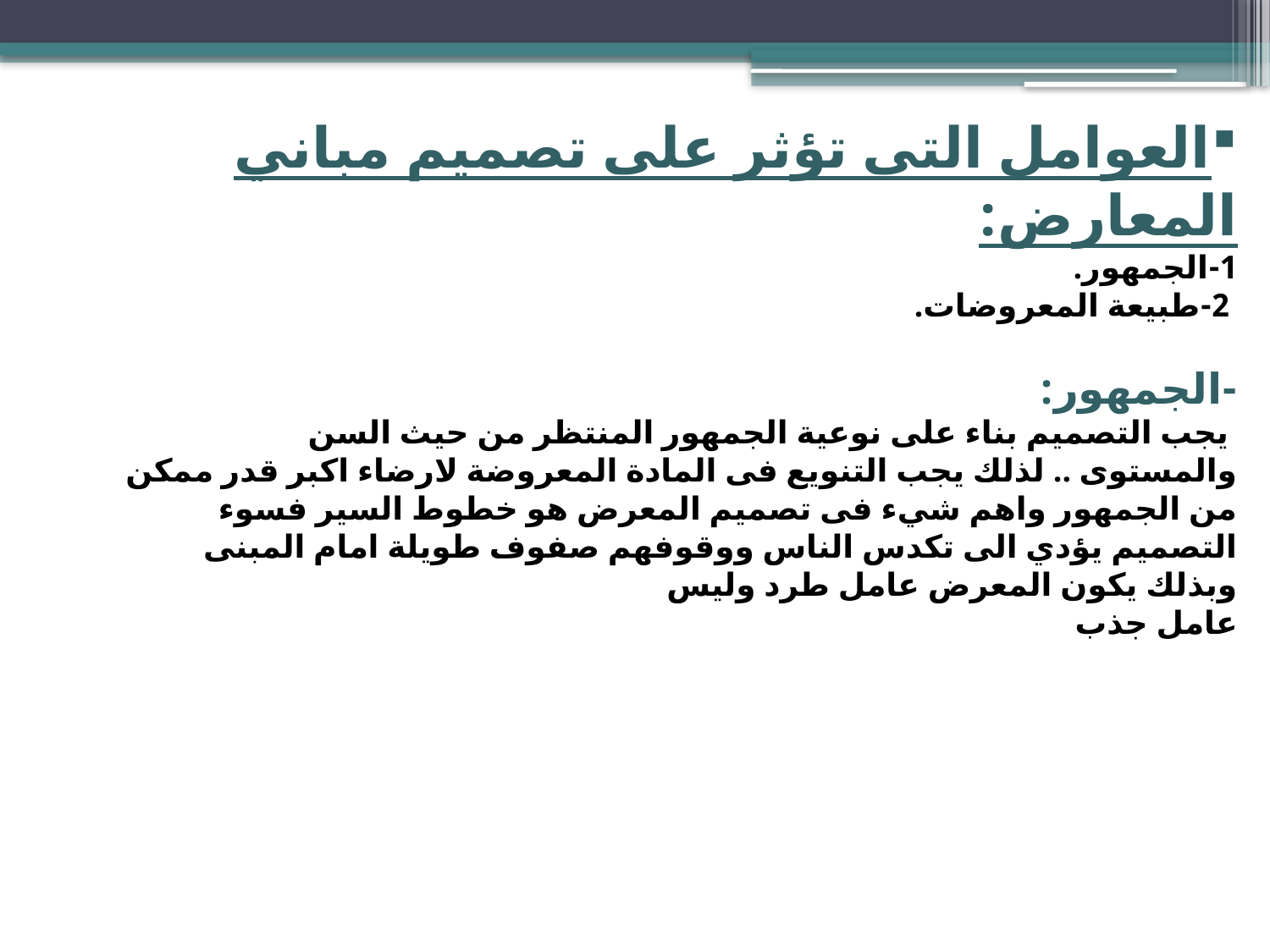

العوامل التى تؤثر على تصميم مباني المعارض:
1-الجمهور.
 2-طبيعة المعروضات.
-الجمهور:
 يجب التصميم بناء على نوعية الجمهور المنتظر من حيث السن والمستوى .. لذلك يجب التنويع فى المادة المعروضة لارضاء اكبر قدر ممكن من الجمهور واهم شيء فى تصميم المعرض هو خطوط السير فسوء التصميم يؤدي الى تكدس الناس ووقوفهم صفوف طويلة امام المبنى وبذلك يكون المعرض عامل طرد وليس
عامل جذب